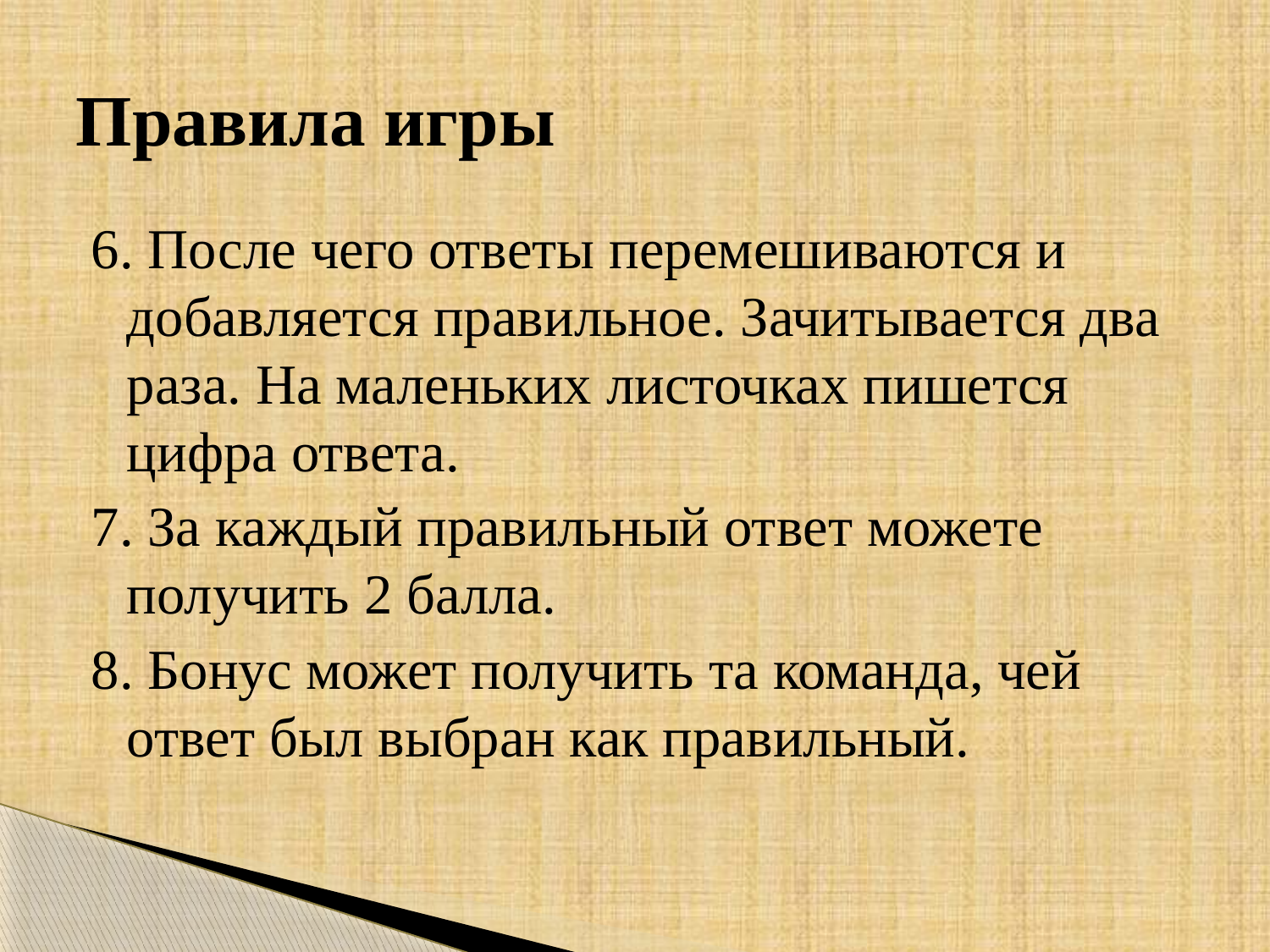

# Правила игры
6. После чего ответы перемешиваются и добавляется правильное. Зачитывается два раза. На маленьких листочках пишется цифра ответа.
7. За каждый правильный ответ можете получить 2 балла.
8. Бонус может получить та команда, чей ответ был выбран как правильный.